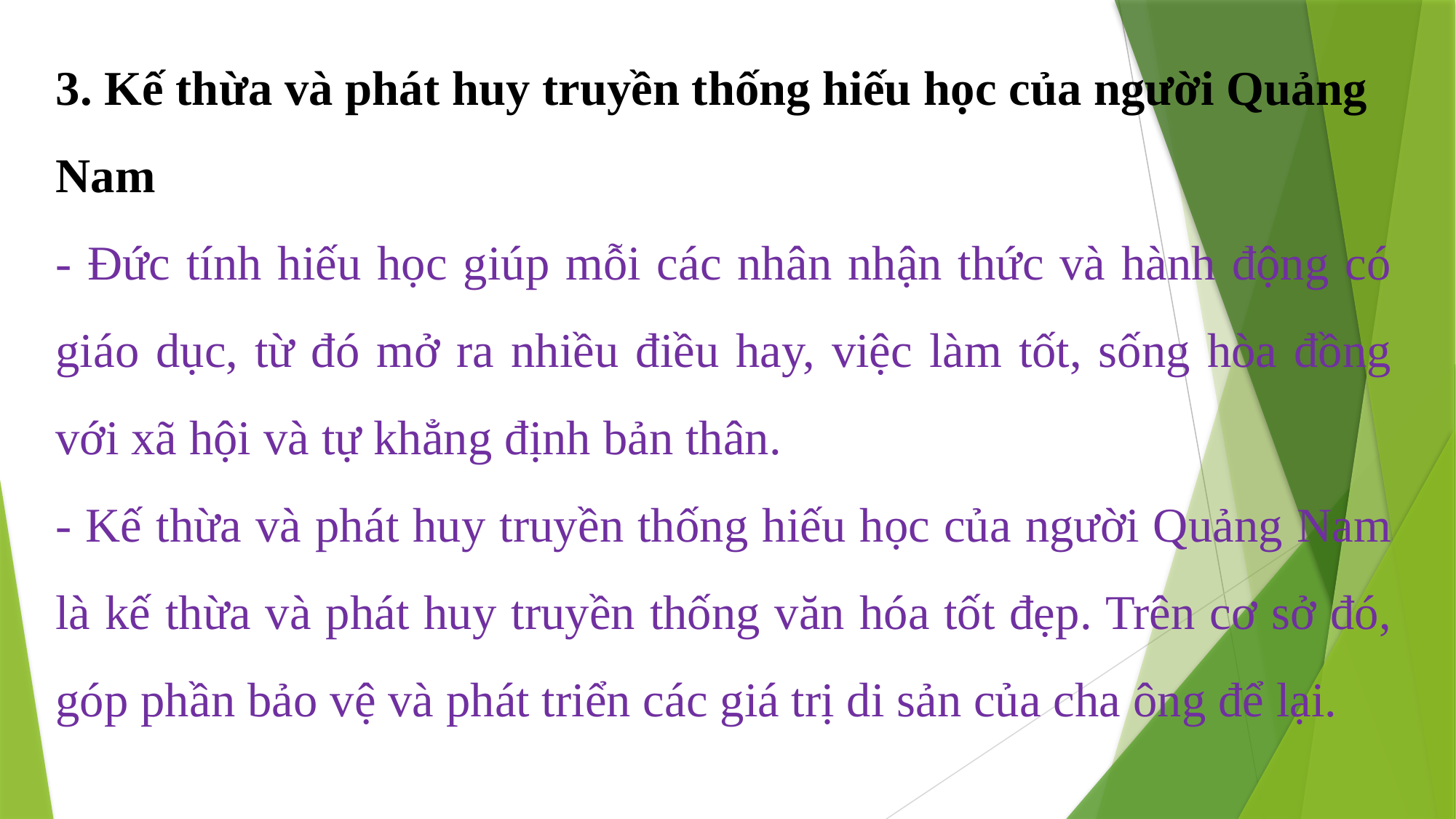

3. Kế thừa và phát huy truyền thống hiếu học của người Quảng Nam
- Đức tính hiếu học giúp mỗi các nhân nhận thức và hành động có giáo dục, từ đó mở ra nhiều điều hay, việc làm tốt, sống hòa đồng với xã hội và tự khẳng định bản thân.
- Kế thừa và phát huy truyền thống hiếu học của người Quảng Nam là kế thừa và phát huy truyền thống văn hóa tốt đẹp. Trên cơ sở đó, góp phần bảo vệ và phát triển các giá trị di sản của cha ông để lại.